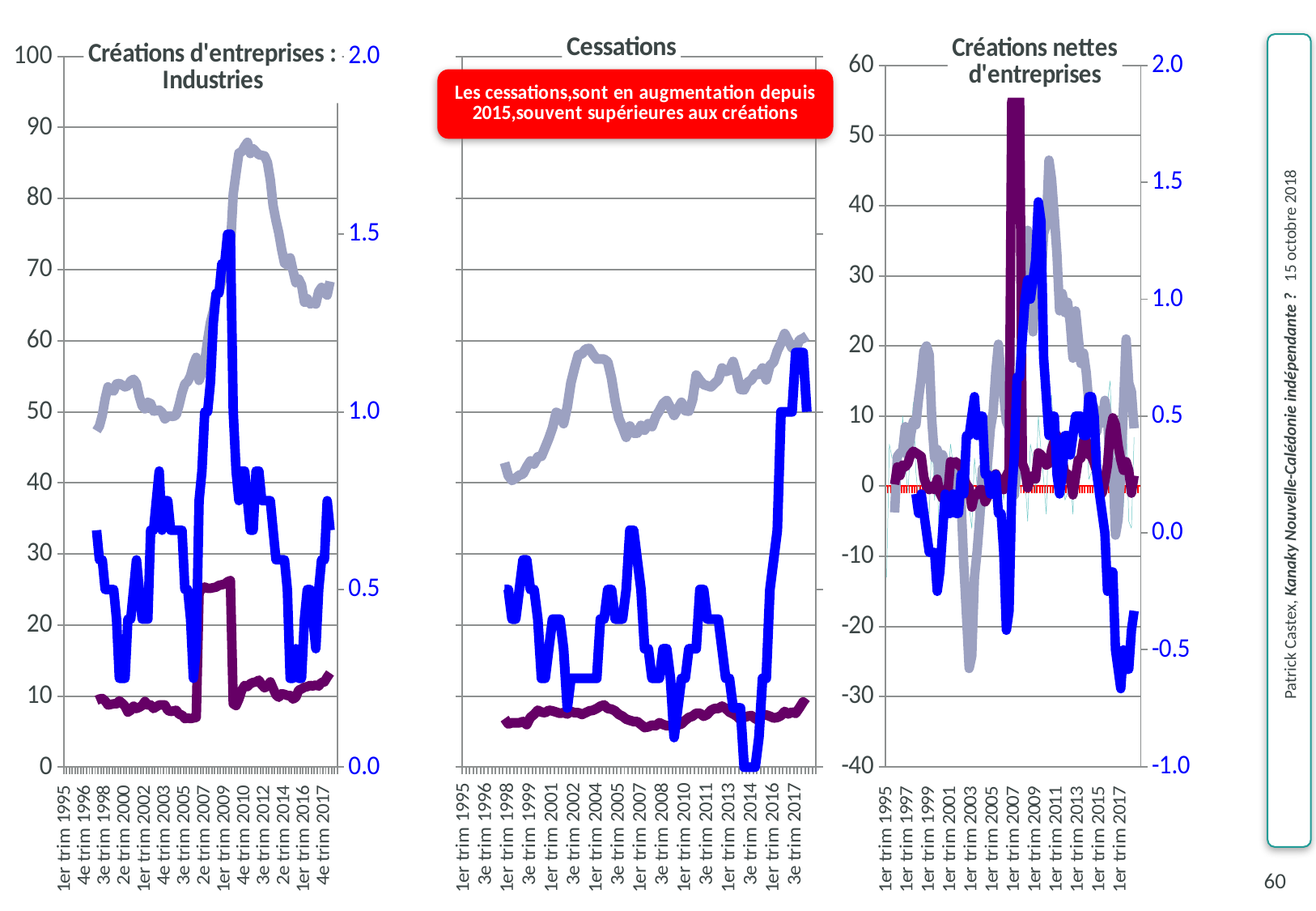

### Chart: Créations d'entreprises : Industries

| Category | Industries hors nickel et IAA | Industries agro-alimentaires | Industrie du nickel |
|---|---|---|---|
| 1er trim 1995 | 50.0 | 6.0 | 1.0 |
| 2e trim 1995 | 40.0 | 10.0 | 0.0 |
| 3e trim 1995 | 42.0 | 8.0 | 2.0 |
| 4e trim 1995 | 42.0 | 10.0 | 1.0 |
| 1er trim 1996 | 61.0 | 7.0 | 0.0 |
| 2e trim 1996 | 37.0 | 11.0 | 0.0 |
| 3e trim 1996 | 37.0 | 12.0 | 1.0 |
| 4e trim 1996 | 54.0 | 6.0 | 2.0 |
| 1er trim 1997 | 61.0 | 10.0 | 0.0 |
| 2e trim 1997 | 56.0 | 11.0 | 1.0 |
| 3e trim 1997 | 46.0 | 18.0 | 0.0 |
| 4e trim 1997 | 42.0 | 4.0 | 0.0 |
| 1er trim 1998 | 58.0 | 8.0 | 0.0 |
| 2e trim 1998 | 58.0 | 11.0 | 0.0 |
| 3e trim 1998 | 70.0 | 4.0 | 1.0 |
| 4e trim 1998 | 62.0 | 3.0 | 1.0 |
| 1er trim 1999 | 56.0 | 8.0 | 0.0 |
| 2e trim 1999 | 35.0 | 12.0 | 0.0 |
| 3e trim 1999 | 49.0 | 12.0 | 0.0 |
| 4e trim 1999 | 55.0 | 11.0 | 0.0 |
| 1er trim 2000 | 58.0 | 6.0 | 0.0 |
| 2e trim 2000 | 53.0 | 6.0 | 1.0 |
| 3e trim 2000 | 48.0 | 8.0 | 2.0 |
| 4e trim 2000 | 50.0 | 7.0 | 0.0 |
| 1er trim 2001 | 61.0 | 15.0 | 1.0 |
| 2e trim 2001 | 51.0 | 7.0 | 1.0 |
| 3e trim 2001 | 48.0 | 6.0 | 0.0 |
| 4e trim 2001 | 46.0 | 6.0 | 0.0 |
| 1er trim 2002 | 51.0 | 15.0 | 0.0 |
| 2e trim 2002 | 46.0 | 6.0 | 0.0 |
| 3e trim 2002 | 47.0 | 12.0 | 3.0 |
| 4e trim 2002 | 42.0 | 5.0 | 0.0 |
| 1er trim 2003 | 59.0 | 9.0 | 1.0 |
| 2e trim 2003 | 54.0 | 9.0 | 2.0 |
| 3e trim 2003 | 44.0 | 8.0 | 0.0 |
| 4e trim 2003 | 39.0 | 7.0 | 1.0 |
| 1er trim 2004 | 65.0 | 6.0 | 1.0 |
| 2e trim 2004 | 52.0 | 5.0 | 0.0 |
| 3e trim 2004 | 47.0 | 7.0 | 0.0 |
| 4e trim 2004 | 49.0 | 7.0 | 0.0 |
| 1er trim 2005 | 68.0 | 8.0 | 0.0 |
| 2e trim 2005 | 66.0 | 5.0 | 0.0 |
| 3e trim 2005 | 62.0 | 6.0 | 1.0 |
| 4e trim 2005 | 46.0 | 6.0 | 0.0 |
| 1er trim 2006 | 69.0 | 8.0 | 0.0 |
| 2e trim 2006 | 72.0 | 10.0 | 0.0 |
| 3e trim 2006 | 57.0 | 9.0 | 1.0 |
| 4e trim 2006 | 0.0 | 218.0 | 6.0 |
| 1er trim 2007 | 78.0 | 12.0 | 2.0 |
| 2e trim 2007 | 71.0 | 8.0 | 2.0 |
| 3e trim 2007 | 83.0 | 5.0 | 0.0 |
| 4e trim 2007 | 79.0 | 7.0 | 1.0 |
| 1er trim 2008 | 87.0 | 9.0 | 2.0 |
| 2e trim 2008 | 95.0 | 6.0 | 1.0 |
| 3e trim 2008 | 66.0 | 9.0 | 1.0 |
| 4è trim _x000d_2008 | 64.0 | 7.0 | 1.0 |
| 1er trim 2009 | 102.0 | 9.0 | 0.0 |
| 2e trim_x000d_ 2009 | 76.0 | 14.0 | 1.0 |
| 3e trim _x000d_2009 | 75.0 | 11.0 | 1.0 |
| 4è trim _x000d_2009 | 92.0 | 10.0 | 0.0 |
| 1er trim 2010 | 113.0 | 9.0 | 0.0 |
| 2e trim 2010 | 105.0 | 19.0 | 1.0 |
| 3e trim 2010 | 85.0 | 20.0 | 1.0 |
| 4e trim 2010 | 88.0 | 15.0 | 1.0 |
| 1er trim 2011 | 94.0 | 7.0 | 1.0 |
| 2e trim 2011 | 76.0 | 11.0 | 0.0 |
| 3e trim 2011 | 74.0 | 11.0 | 1.0 |
| 4e trim 2011 | 59.0 | 8.0 | 3.0 |
| 1er trim 2012 | 97.0 | 12.0 | 0.0 |
| 2e trim 2012 | 75.0 | 6.0 | 0.0 |
| 3e trim 2012 | 74.0 | 6.0 | 1.0 |
| 4e trim 2012 | 81.0 | 13.0 | 0.0 |
| 1er trim 2013 | 84.0 | 16.0 | 0.0 |
| 2e trim 2013 | 61.0 | 8.0 | 0.0 |
| 3e trim 2013 | 60.0 | 9.0 | 0.0 |
| 4e trim 2013 | 67.0 | 11.0 | 1.0 |
| 1er trim 2014 | 66.0 | 13.0 | 1.0 |
| 2e trim 2014 | 53.0 | 10.0 | 0.0 |
| 3e trim 2014 | 71.0 | 9.0 | 0.0 |
| 4e trim 2014 | 71.0 | 8.0 | 0.0 |
| 1er trim 2015 | 75.0 | 6.0 | 0.0 |
| 2e trim 2015 | 55.0 | 9.0 | 1.0 |
| 3e trim 2015 | 80.0 | 18.0 | 0.0 |
| 4e trim 2015 | 71.0 | 15.0 | 0.0 |
| 1er trim 2016 | 55.0 | 19.0 | 2.0 |
| 2e trim 2016 | 67.0 | 9.0 | 1.0 |
| 3e trim 2016 | 51.0 | 11.0 | 0.0 |
| 4e trim 2016 | 69.0 | 10.0 | 0.0 |
| 1er trim 2017 | 64.0 | 15.0 | 0.0 |
| 2e trim 2017 | 74.0 | 8.0 | 2.0 |
| 3e trim 2017 | 78.0 | 15.0 | 1.0 |
| 4e trim 2017 | 62.0 | 9.0 | 0.0 |
| 1er trim 2018 | 71.0 | 14.0 | 2.0 |
| 2e trim 2018 | 78.0 | 16.0 | 0.0 |

### Chart: Cessations

| Category | Cessations par secteur d'activité | Industries hors nickel et IAA | Industries agro-alimentaires | Industrie du nickel |
|---|---|---|---|---|
| 1er trim 1995 | None | 84.0 | 19.0 | 0.0 |
| 2e trim 1995 | None | 26.0 | 4.0 | 1.0 |
| 3e trim 1995 | None | 33.0 | 4.0 | 0.0 |
| 4e trim 1995 | None | 46.0 | 6.0 | 0.0 |
| 1er trim 1996 | None | 63.0 | 10.0 | 1.0 |
| 2e trim 1996 | None | 21.0 | 10.0 | 0.0 |
| 3e trim 1996 | None | 27.0 | 2.0 | 1.0 |
| 4e trim 1996 | None | 44.0 | 3.0 | 0.0 |
| 1er trim 1997 | None | 80.0 | 11.0 | 1.0 |
| 2e trim 1997 | None | 28.0 | 5.0 | 2.0 |
| 3e trim 1997 | None | 28.0 | 6.0 | 0.0 |
| 4e trim 1997 | None | 34.0 | 2.0 | 0.0 |
| 1er trim 1998 | None | 62.0 | 10.0 | 0.0 |
| 2e trim 1998 | None | 18.0 | 6.0 | 0.0 |
| 3e trim 1998 | None | 37.0 | 4.0 | 0.0 |
| 4e trim 1998 | None | 51.0 | 6.0 | 1.0 |
| 1er trim 1999 | None | 65.0 | 12.0 | 2.0 |
| 2e trim 1999 | None | 33.0 | 5.0 | 0.0 |
| 3e trim 1999 | None | 37.0 | 14.0 | 0.0 |
| 4e trim 1999 | None | 39.0 | 8.0 | 0.0 |
| 1er trim 2000 | None | 92.0 | 18.0 | 0.0 |
| 2e trim 2000 | None | 29.0 | 2.0 | 0.0 |
| 3e trim 2000 | None | 43.0 | 5.0 | 0.0 |
| 4e trim 2000 | None | 49.0 | 6.0 | 1.0 |
| 1er trim 2001 | None | 80.0 | 9.0 | 1.0 |
| 2e trim 2001 | None | 44.0 | 4.0 | 0.0 |
| 3e trim 2001 | None | 34.0 | 2.0 | 0.0 |
| 4e trim 2001 | None | 35.0 | 7.0 | 0.0 |
| 1er trim 2002 | None | 93.0 | 10.0 | 0.0 |
| 2e trim 2002 | None | 74.0 | 9.0 | 1.0 |
| 3e trim 2002 | None | 62.0 | 12.0 | 0.0 |
| 4e trim 2002 | None | 61.0 | 8.0 | 0.0 |
| 1er trim 2003 | None | 94.0 | 15.0 | 0.0 |
| 2e trim 2003 | None | 37.0 | 5.0 | 0.0 |
| 3e trim 2003 | None | 44.0 | 8.0 | 0.0 |
| 4e trim 2003 | None | 39.0 | 7.0 | 1.0 |
| 1er trim 2004 | None | 72.0 | 12.0 | 1.0 |
| 2e trim 2004 | None | 44.0 | 8.0 | 2.0 |
| 3e trim 2004 | None | 34.0 | 4.0 | 0.0 |
| 4e trim 2004 | None | 30.0 | 1.0 | 1.0 |
| 1er trim 2005 | None | 66.0 | 9.0 | 0.0 |
| 2e trim 2005 | None | 35.0 | 6.0 | 0.0 |
| 3e trim 2005 | None | 33.0 | 6.0 | 0.0 |
| 4e trim 2005 | None | 46.0 | 5.0 | 0.0 |
| 1er trim 2006 | None | 77.0 | 10.0 | 1.0 |
| 2e trim 2006 | None | 56.0 | 3.0 | 2.0 |
| 3e trim 2006 | None | 32.0 | 6.0 | 0.0 |
| 4e trim 2006 | None | 39.0 | 7.0 | 0.0 |
| 1er trim 2007 | None | 85.0 | 7.0 | 0.0 |
| 2e trim 2007 | None | 36.0 | 3.0 | 0.0 |
| 3e trim 2007 | None | 45.0 | 5.0 | 0.0 |
| 4e trim 2007 | None | 25.0 | 4.0 | 0.0 |
| 1er trim 2008 | None | 83.0 | 8.0 | 0.0 |
| 2e trim 2008 | None | 45.0 | 11.0 | 0.0 |
| 3e trim 2008 | None | 45.0 | 3.0 | 1.0 |
| 4è trim _x000d_2008 | None | 51.0 | 3.0 | 0.0 |
| 1er trim 2009 | None | 65.0 | 10.0 | 0.0 |
| 2e trim_x000d_ 2009 | None | 43.0 | 4.0 | 0.0 |
| 3e trim _x000d_2009 | None | 43.0 | 6.0 | 1.0 |
| 4è trim _x000d_2009 | None | 50.0 | 9.0 | 1.0 |
| 1er trim 2010 | None | 71.0 | 13.0 | 0.0 |
| 2e trim 2010 | None | 35.0 | 8.0 | 1.0 |
| 3e trim 2010 | None | 64.0 | 7.0 | 0.0 |
| 4e trim 2010 | None | 67.0 | 9.0 | 0.0 |
| 1er trim 2011 | None | 74.0 | 8.0 | 2.0 |
| 2e trim 2011 | None | 38.0 | 6.0 | 0.0 |
| 3e trim 2011 | None | 43.0 | 6.0 | 0.0 |
| 4e trim 2011 | None | 49.0 | 10.0 | 0.0 |
| 1er trim 2012 | None | 71.0 | 13.0 | 0.0 |
| 2e trim 2012 | None | 49.0 | 4.0 | 0.0 |
| 3e trim 2012 | None | 63.0 | 10.0 | 0.0 |
| 4e trim 2012 | None | 44.0 | 5.0 | 0.0 |
| 1er trim 2013 | None | 73.0 | 7.0 | 0.0 |
| 2e trim 2013 | None | 50.0 | 5.0 | 0.0 |
| 3e trim 2013 | None | 43.0 | 3.0 | 0.0 |
| 4e trim 2013 | None | 41.0 | 3.0 | 0.0 |
| 1er trim 2014 | None | 73.0 | 12.0 | 0.0 |
| 2e trim 2014 | None | 51.0 | 8.0 | 0.0 |
| 3e trim 2014 | None | 47.0 | 7.0 | 0.0 |
| 4e trim 2014 | None | 59.0 | 5.0 | 0.0 |
| 1er trim 2015 | None | 70.0 | 10.0 | 1.0 |
| 2e trim 2015 | None | 60.0 | 14.0 | 2.0 |
| 3e trim 2015 | None | 43.0 | 9.0 | 0.0 |
| 4e trim 2015 | None | 68.0 | 3.0 | 3.0 |
| 1er trim 2016 | None | 79.0 | 4.0 | 1.0 |
| 2e trim 2016 | None | 69.0 | 6.0 | 1.0 |
| 3e trim 2016 | None | 56.0 | 6.0 | 4.0 |
| 4e trim 2016 | None | 57.0 | 10.0 | 0.0 |
| 1er trim 2017 | None | 61.0 | 8.0 | 0.0 |
| 2e trim 2017 | None | 39.0 | 11.0 | 0.0 |
| 3e trim 2017 | None | 44.0 | 5.0 | 2.0 |
| 4e trim 2017 | None | 75.0 | 14.0 | 0.0 |
| 1er trim 2018 | None | 73.0 | 20.0 | 1.0 |
| 2e trim 2018 | None | 64.0 | 9.0 | 0.0 |

### Chart: Créations nettes d'entreprises

| Category | Industries hors nickel et IAA | Industries agro-alimentaires | Industrie du nickel |
|---|---|---|---|
| 1er trim 1995 | -34.0 | -13.0 | 1.0 |
| 2e trim 1995 | 14.0 | 6.0 | -1.0 |
| 3e trim 1995 | 9.0 | 4.0 | 2.0 |
| 4e trim 1995 | -4.0 | 4.0 | 1.0 |
| 1er trim 1996 | -2.0 | -3.0 | -1.0 |
| 2e trim 1996 | 16.0 | 1.0 | 0.0 |
| 3e trim 1996 | 10.0 | 10.0 | 0.0 |
| 4e trim 1996 | 10.0 | 3.0 | 2.0 |
| 1er trim 1997 | -19.0 | -1.0 | -1.0 |
| 2e trim 1997 | 28.0 | 6.0 | -1.0 |
| 3e trim 1997 | 18.0 | 12.0 | 0.0 |
| 4e trim 1997 | 8.0 | 2.0 | 0.0 |
| 1er trim 1998 | -4.0 | -2.0 | 0.0 |
| 2e trim 1998 | 40.0 | 5.0 | 0.0 |
| 3e trim 1998 | 33.0 | 0.0 | 1.0 |
| 4e trim 1998 | 11.0 | -3.0 | 0.0 |
| 1er trim 1999 | -9.0 | -4.0 | -2.0 |
| 2e trim 1999 | 2.0 | 7.0 | 0.0 |
| 3e trim 1999 | 12.0 | -2.0 | 0.0 |
| 4e trim 1999 | 16.0 | 3.0 | 0.0 |
| 1er trim 2000 | -34.0 | -12.0 | 0.0 |
| 2e trim 2000 | 24.0 | 4.0 | 1.0 |
| 3e trim 2000 | 5.0 | 3.0 | 2.0 |
| 4e trim 2000 | 1.0 | 1.0 | -1.0 |
| 1er trim 2001 | -19.0 | 6.0 | 0.0 |
| 2e trim 2001 | 7.0 | 3.0 | 1.0 |
| 3e trim 2001 | 14.0 | 4.0 | 0.0 |
| 4e trim 2001 | 11.0 | -1.0 | 0.0 |
| 1er trim 2002 | -42.0 | 5.0 | 0.0 |
| 2e trim 2002 | -28.0 | -3.0 | -1.0 |
| 3e trim 2002 | -15.0 | 0.0 | 3.0 |
| 4e trim 2002 | -19.0 | -3.0 | 0.0 |
| 1er trim 2003 | -35.0 | -6.0 | 1.0 |
| 2e trim 2003 | 17.0 | 4.0 | 2.0 |
| 3e trim 2003 | 0.0 | 0.0 | 0.0 |
| 4e trim 2003 | 0.0 | 0.0 | 0.0 |
| 1er trim 2004 | -7.0 | -6.0 | 0.0 |
| 2e trim 2004 | 8.0 | -3.0 | -2.0 |
| 3e trim 2004 | 13.0 | 3.0 | 0.0 |
| 4e trim 2004 | 19.0 | 6.0 | -1.0 |
| 1er trim 2005 | 2.0 | -1.0 | 0.0 |
| 2e trim 2005 | 31.0 | -1.0 | 0.0 |
| 3e trim 2005 | 29.0 | 0.0 | 1.0 |
| 4e trim 2005 | 0.0 | 1.0 | 0.0 |
| 1er trim 2006 | -8.0 | -2.0 | -1.0 |
| 2e trim 2006 | 16.0 | 7.0 | -2.0 |
| 3e trim 2006 | 25.0 | 3.0 | 1.0 |
| 4e trim 2006 | -39.0 | 211.0 | 6.0 |
| 1er trim 2007 | -7.0 | 5.0 | 2.0 |
| 2e trim 2007 | 35.0 | 5.0 | 2.0 |
| 3e trim 2007 | 38.0 | 0.0 | 0.0 |
| 4e trim 2007 | 54.0 | 3.0 | 1.0 |
| 1er trim 2008 | 4.0 | 1.0 | 2.0 |
| 2e trim 2008 | 50.0 | -5.0 | 1.0 |
| 3e trim 2008 | 21.0 | 6.0 | 0.0 |
| 4è trim _x000d_2008 | 13.0 | 4.0 | 1.0 |
| 1er trim 2009 | 37.0 | -1.0 | 0.0 |
| 2e trim_x000d_ 2009 | 33.0 | 10.0 | 1.0 |
| 3e trim _x000d_2009 | 32.0 | 5.0 | 0.0 |
| 4è trim _x000d_2009 | 42.0 | 1.0 | -1.0 |
| 1er trim 2010 | 42.0 | -4.0 | 0.0 |
| 2e trim 2010 | 70.0 | 11.0 | 0.0 |
| 3e trim 2010 | 21.0 | 13.0 | 1.0 |
| 4e trim 2010 | 21.0 | 6.0 | 1.0 |
| 1er trim 2011 | 20.0 | -1.0 | -1.0 |
| 2e trim 2011 | 38.0 | 5.0 | 0.0 |
| 3e trim 2011 | 31.0 | 5.0 | 1.0 |
| 4e trim 2011 | 10.0 | -2.0 | 3.0 |
| 1er trim 2012 | 26.0 | -1.0 | 0.0 |
| 2e trim 2012 | 26.0 | 2.0 | 0.0 |
| 3e trim 2012 | 11.0 | -4.0 | 1.0 |
| 4e trim 2012 | 37.0 | 8.0 | 0.0 |
| 1er trim 2013 | 11.0 | 9.0 | 0.0 |
| 2e trim 2013 | 11.0 | 3.0 | 0.0 |
| 3e trim 2013 | 17.0 | 6.0 | 0.0 |
| 4e trim 2013 | 26.0 | 8.0 | 1.0 |
| 1er trim 2014 | -7.0 | 1.0 | 1.0 |
| 2e trim 2014 | 2.0 | 2.0 | 0.0 |
| 3e trim 2014 | 24.0 | 2.0 | 0.0 |
| 4e trim 2014 | 12.0 | 3.0 | 0.0 |
| 1er trim 2015 | 5.0 | -4.0 | -1.0 |
| 2e trim 2015 | -5.0 | -5.0 | -1.0 |
| 3e trim 2015 | 37.0 | 9.0 | 0.0 |
| 4e trim 2015 | 3.0 | 12.0 | -3.0 |
| 1er trim 2016 | -24.0 | 15.0 | 1.0 |
| 2e trim 2016 | -2.0 | 3.0 | 0.0 |
| 3e trim 2016 | -5.0 | 5.0 | -4.0 |
| 4e trim 2016 | 12.0 | 0.0 | 0.0 |
| 1er trim 2017 | 3.0 | 7.0 | 0.0 |
| 2e trim 2017 | 35.0 | -3.0 | 2.0 |
| 3e trim 2017 | 34.0 | 10.0 | -1.0 |
| 4e trim 2017 | -13.0 | -5.0 | 0.0 |
| 1er trim 2018 | -2.0 | -6.0 | 1.0 |
| 2e trim 2018 | 14.0 | 7.0 | 0.0 |